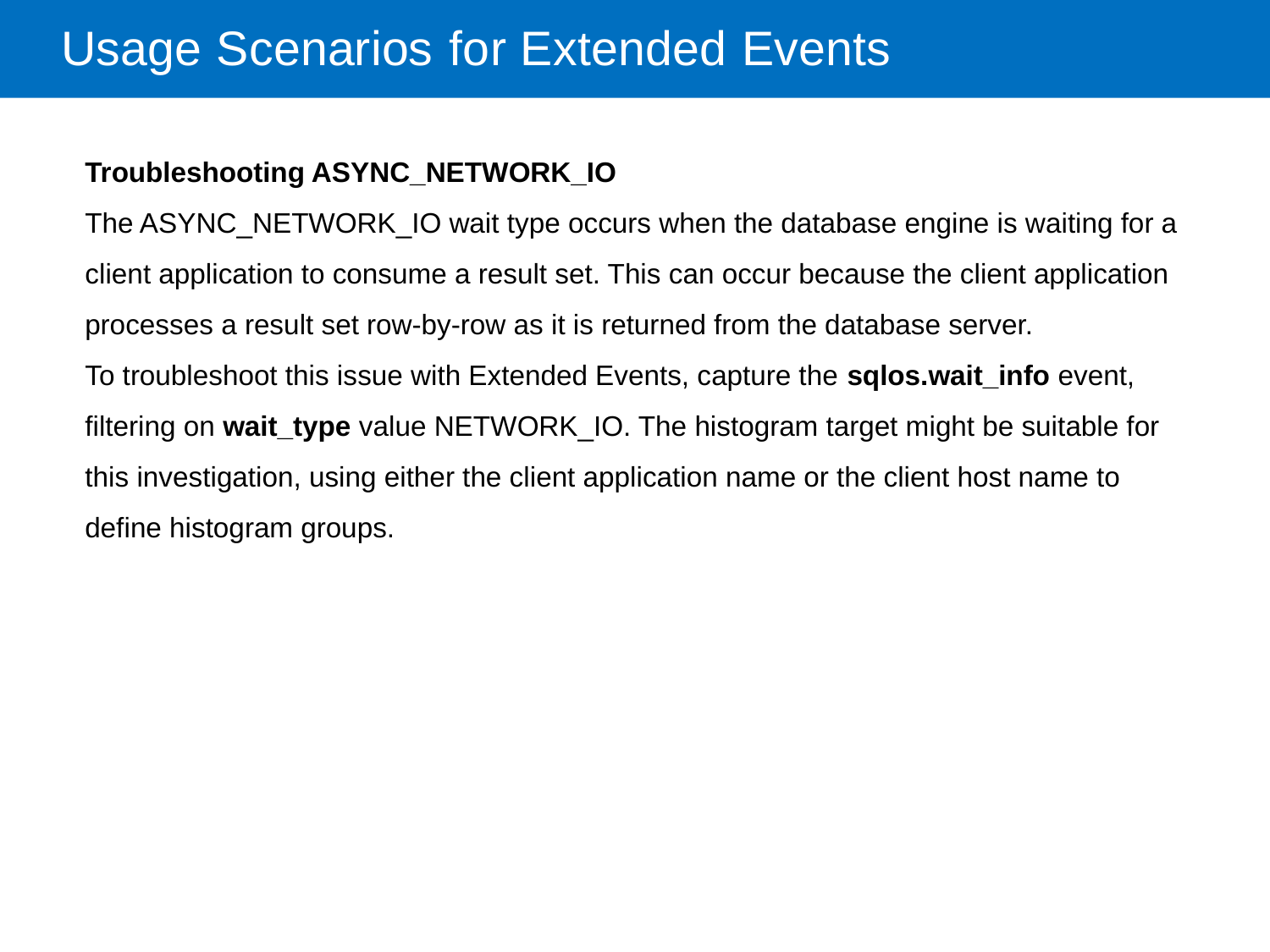

# Usage Scenarios for Extended Events
Troubleshooting ASYNC_NETWORK_IO
The ASYNC_NETWORK_IO wait type occurs when the database engine is waiting for a client application to consume a result set. This can occur because the client application processes a result set row-by-row as it is returned from the database server.
To troubleshoot this issue with Extended Events, capture the sqlos.wait_info event, filtering on wait_type value NETWORK_IO. The histogram target might be suitable for this investigation, using either the client application name or the client host name to define histogram groups.